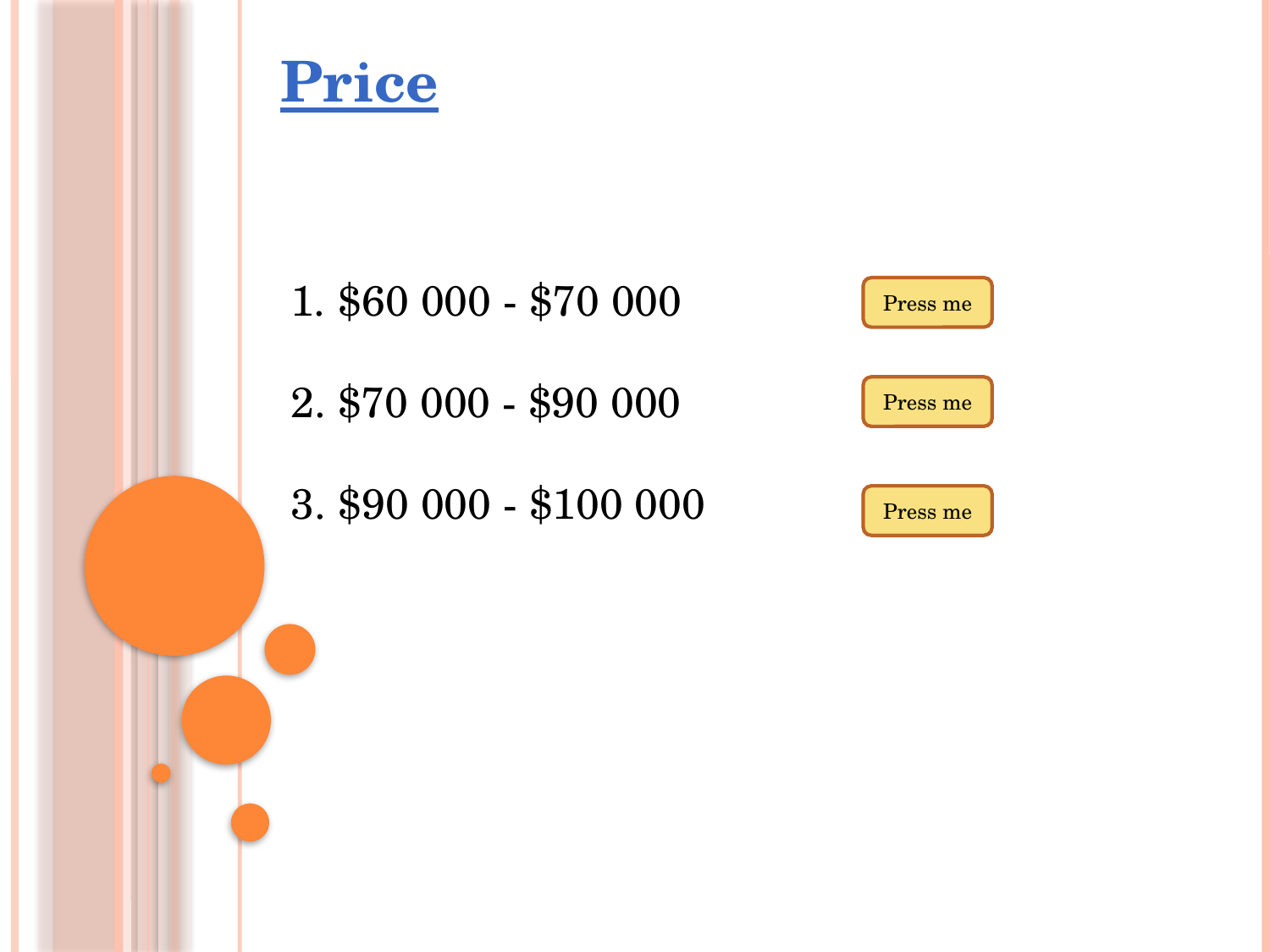

Price
$60 000 - $70 000

2. $70 000 - $90 000

3.	$90 000 - $100 000

Press me
Press me
Press me